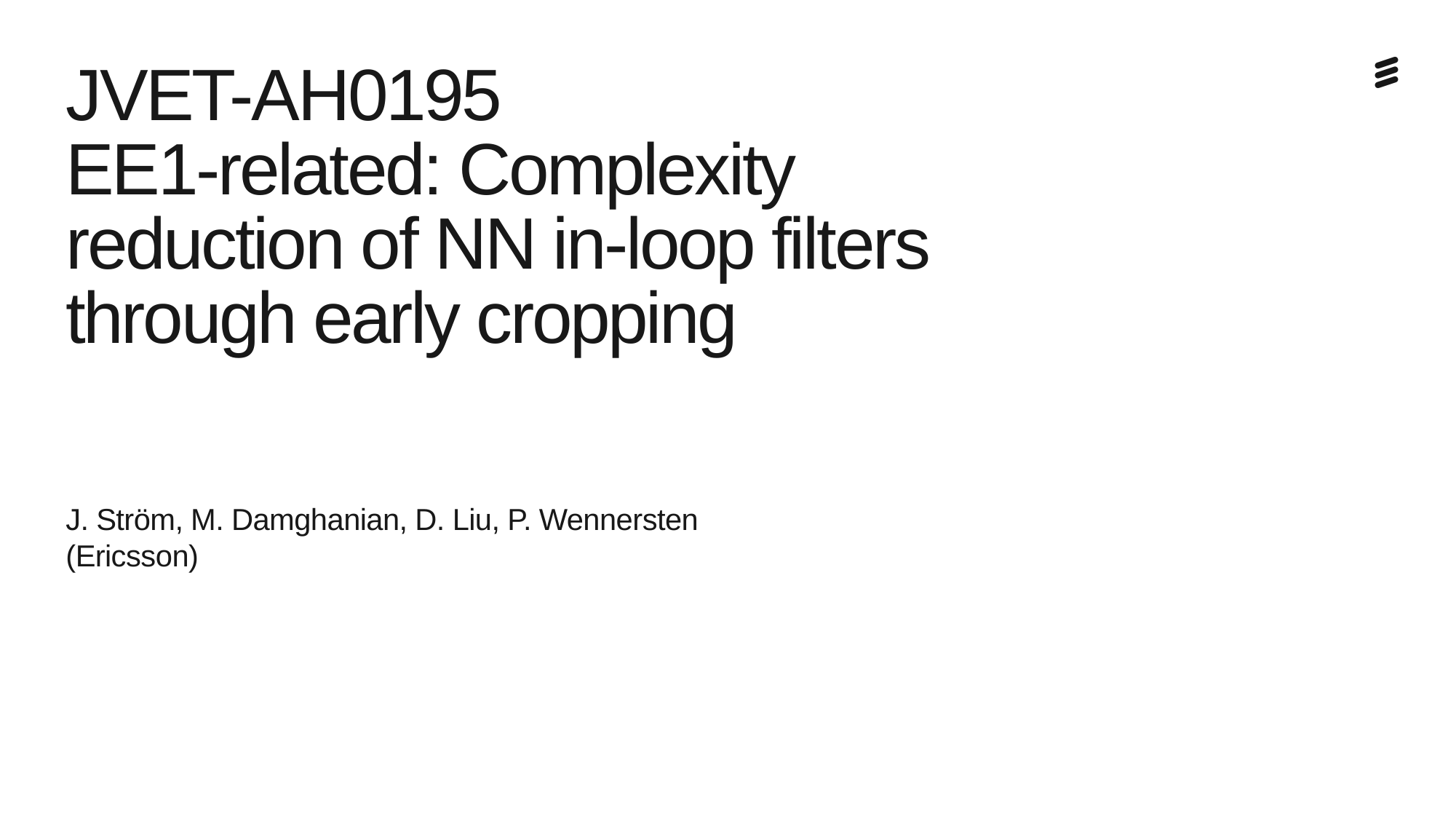

# JVET-AH0195 EE1-related: Complexity reduction of NN in-loop filters through early cropping
J. Ström, M. Damghanian, D. Liu, P. Wennersten (Ericsson)